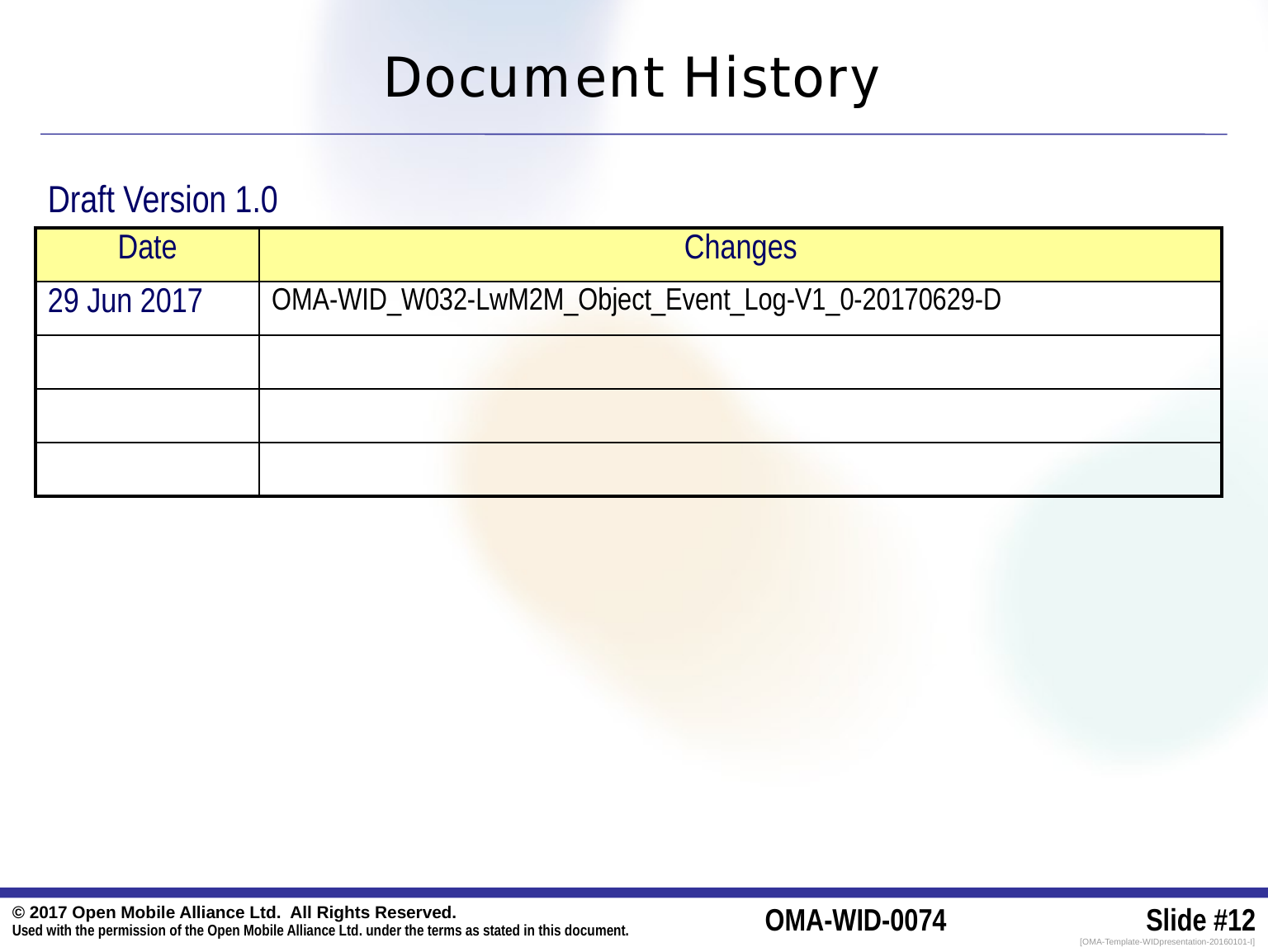

Document History
Draft Version 1.0

| Date | Changes |
| --- | --- |
| 29 Jun 2017 | OMA-WID\_W032-LwM2M\_Object\_Event\_Log-V1\_0-20170629-D |
|  |  |
|  |  |
|  |  |